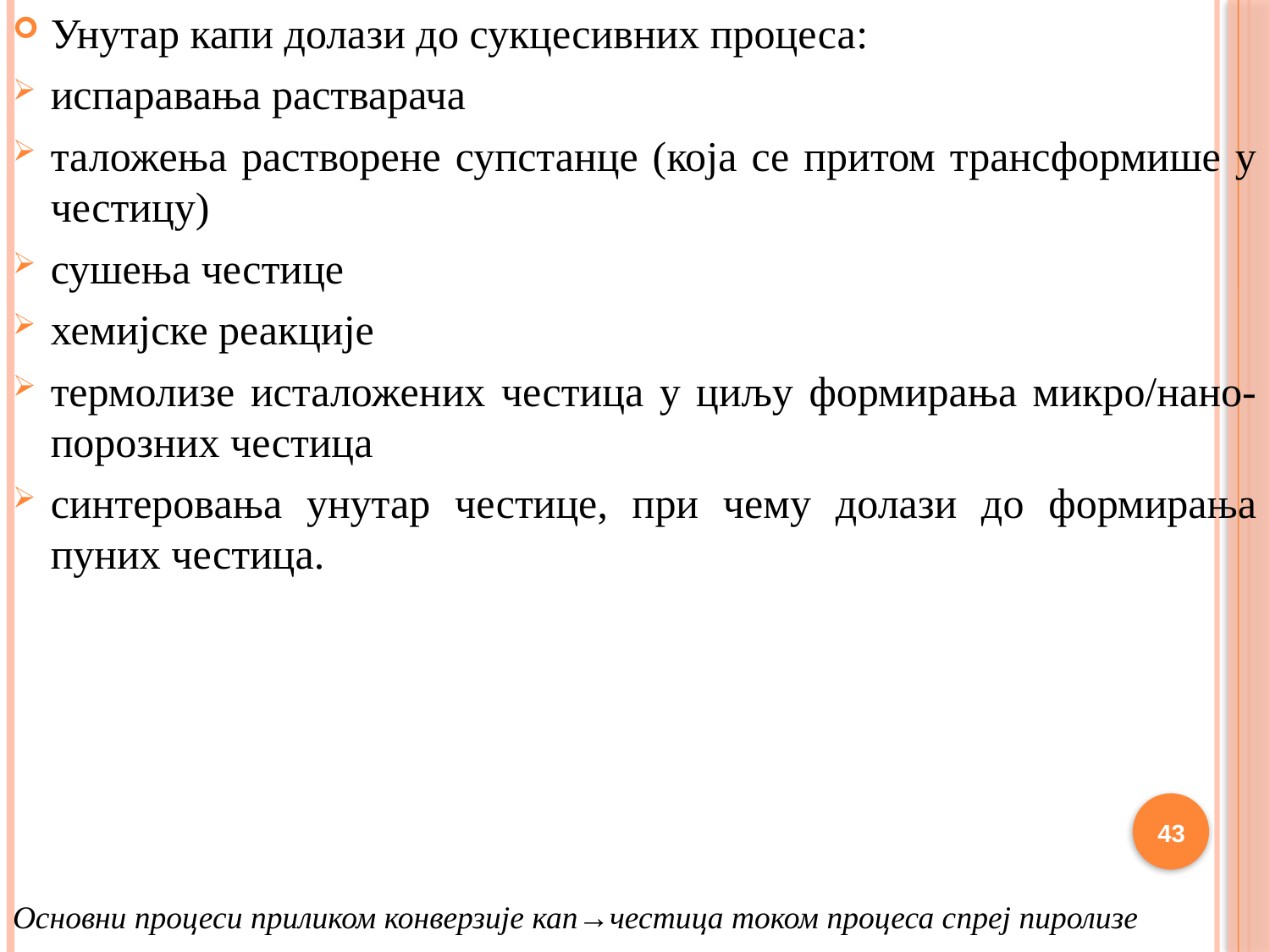

Унутар капи долази до сукцесивних процеса:
испаравања растварача
таложења растворене супстанце (која се притом трансформише у честицу)
сушења честице
хемијске реакције
термолизе исталожених честица у циљу формирања микро/нано-порозних честица
синтеровања унутар честице, при чему долази до формирања пуних честица.

Основни процеси приликом конверзије кап→честица током процеса спреј пиролизе

43